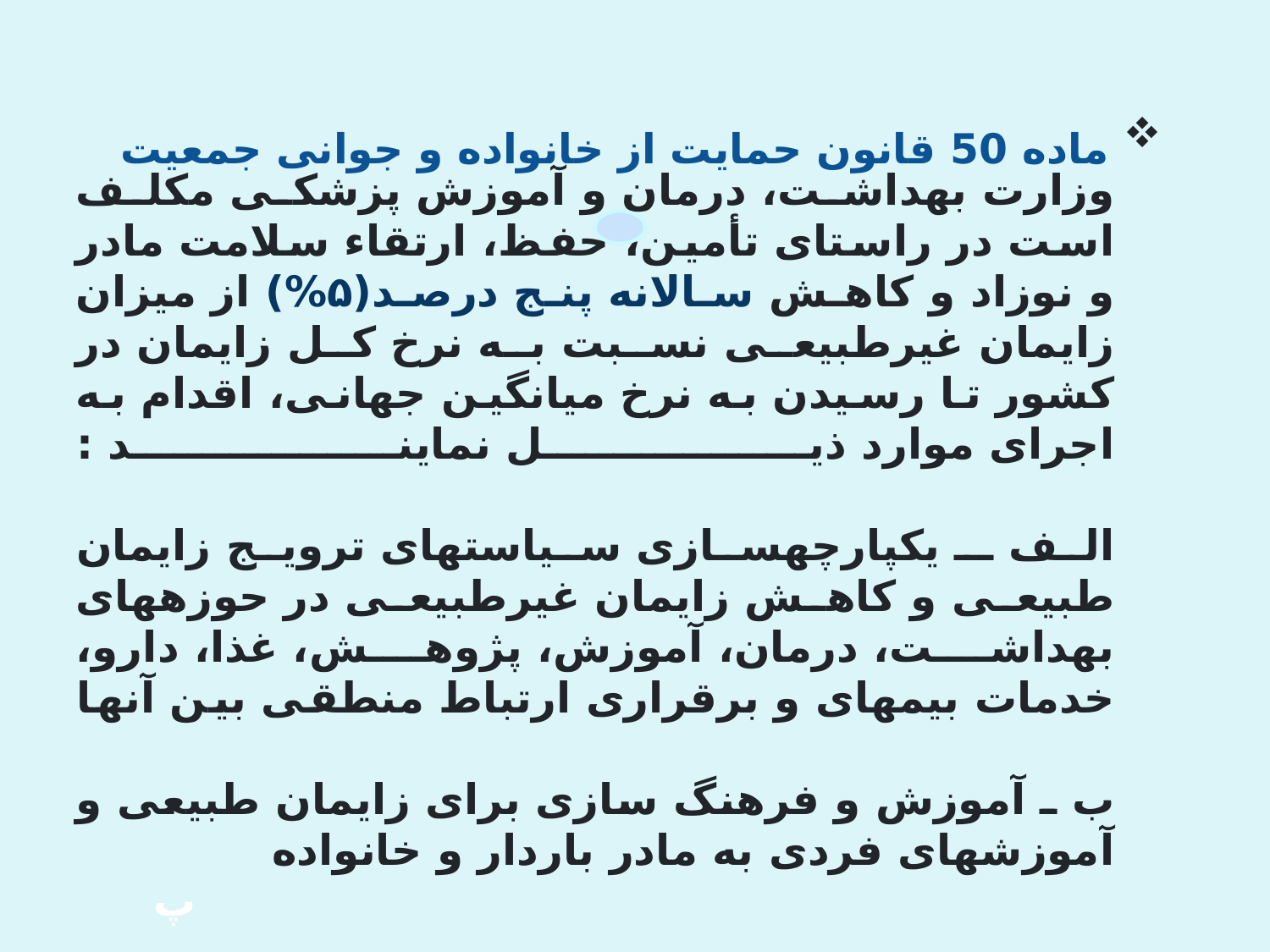

ماده 50 قانون حمایت از خانواده و جوانی جمعیت

# وزارت بهداشت، درمان و آموزش پزشکی مکلف است در راستای تأمین، حفظ، ارتقاء سلامت مادر و نوزاد و کاهش سالانه پنج درصد(۵%) از میزان زایمان غیرطبیعی نسبت به نرخ کل زایمان در کشور تا رسیدن به نرخ میانگین جهانی، اقدام به اجرای موارد ذیل نمایند : الف ـ یکپارچه­سازی سیاست­های ترویج زایمان طبیعی و کاهش زایمان غیرطبیعی در حوزه­های بهداشت، درمان، آموزش، پژوهش، غذا، دارو، خدمات بیمه­ای و برقراری ارتباط منطقی بین آنها ب ـ آموزش و فرهنگ سازی برای زایمان طبیعی و آموزش­های فردی به مادر باردار و خانواده                                                                            پ